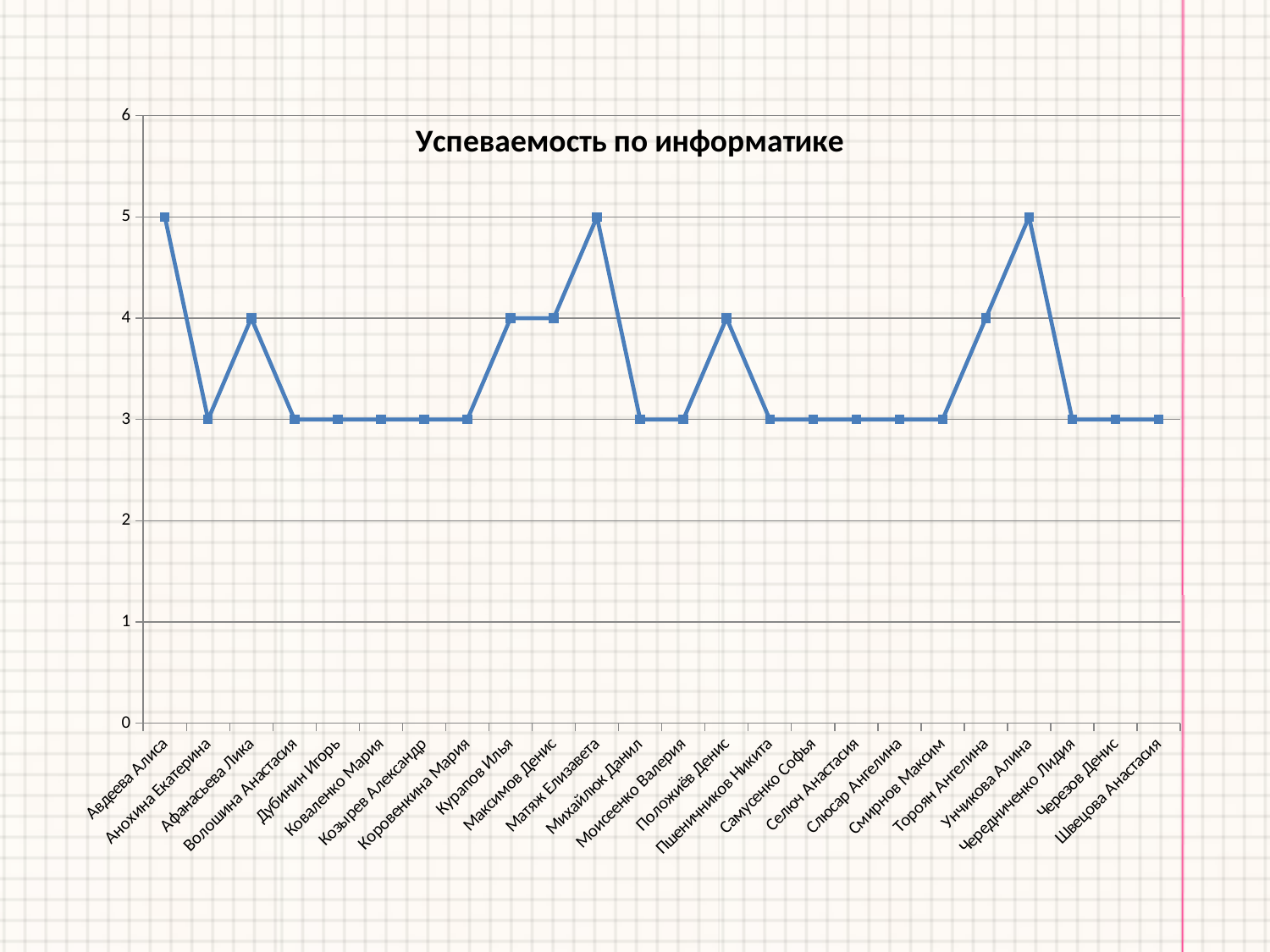

### Chart: Успеваемость по информатике

| Category |  |
|---|---|
| Авдеева Алиса | 5.0 |
| Анохина Екатерина | 3.0 |
| Афанасьева Лика | 4.0 |
| Волошина Анастасия | 3.0 |
| Дубинин Игорь | 3.0 |
| Коваленко Мария | 3.0 |
| Козырев Александр | 3.0 |
| Коровенкина Мария | 3.0 |
| Курапов Илья | 4.0 |
| Максимов Денис | 4.0 |
| Матяж Елизавета | 5.0 |
| Михайлюк Данил | 3.0 |
| Моисеенко Валерия | 3.0 |
| Положиёв Денис | 4.0 |
| Пшеничников Никита | 3.0 |
| Самусенко Софья | 3.0 |
| Селюч Анастасия | 3.0 |
| Слюсар Ангелина | 3.0 |
| Смирнов Максим | 3.0 |
| Тороян Ангелина | 4.0 |
| Унчикова Алина | 5.0 |
| Чередниченко Лидия | 3.0 |
| Черезов Денис | 3.0 |
| Швецова Анастасия | 3.0 |